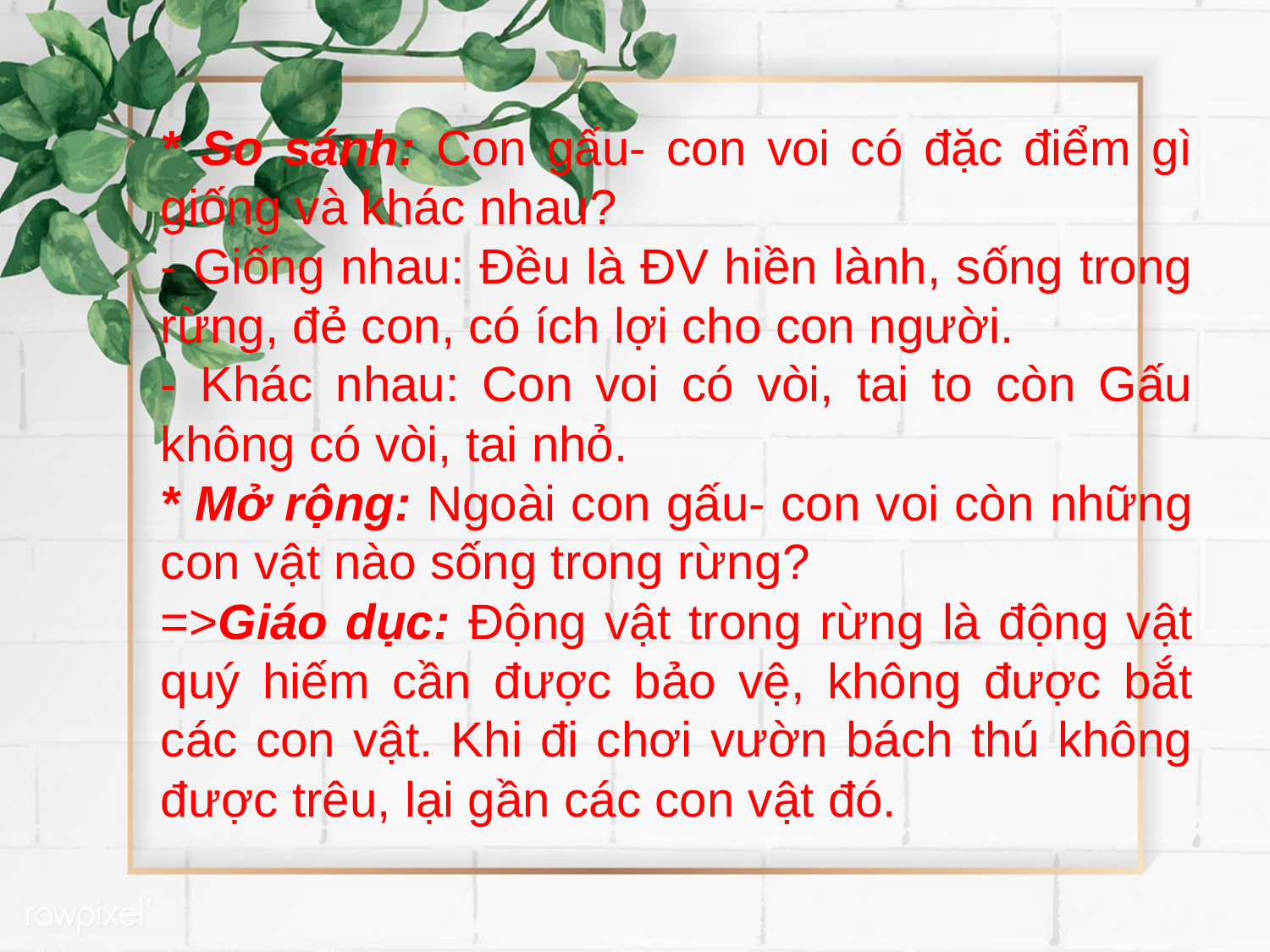

* So sánh: Con gấu- con voi có đặc điểm gì giống và khác nhau?
- Giống nhau: Đều là ĐV hiền lành, sống trong rừng, đẻ con, có ích lợi cho con người.
- Khác nhau: Con voi có vòi, tai to còn Gấu không có vòi, tai nhỏ.
* Mở rộng: Ngoài con gấu- con voi còn những con vật nào sống trong rừng?
=>Giáo dục: Động vật trong rừng là động vật quý hiếm cần được bảo vệ, không được bắt các con vật. Khi đi chơi vườn bách thú không được trêu, lại gần các con vật đó.